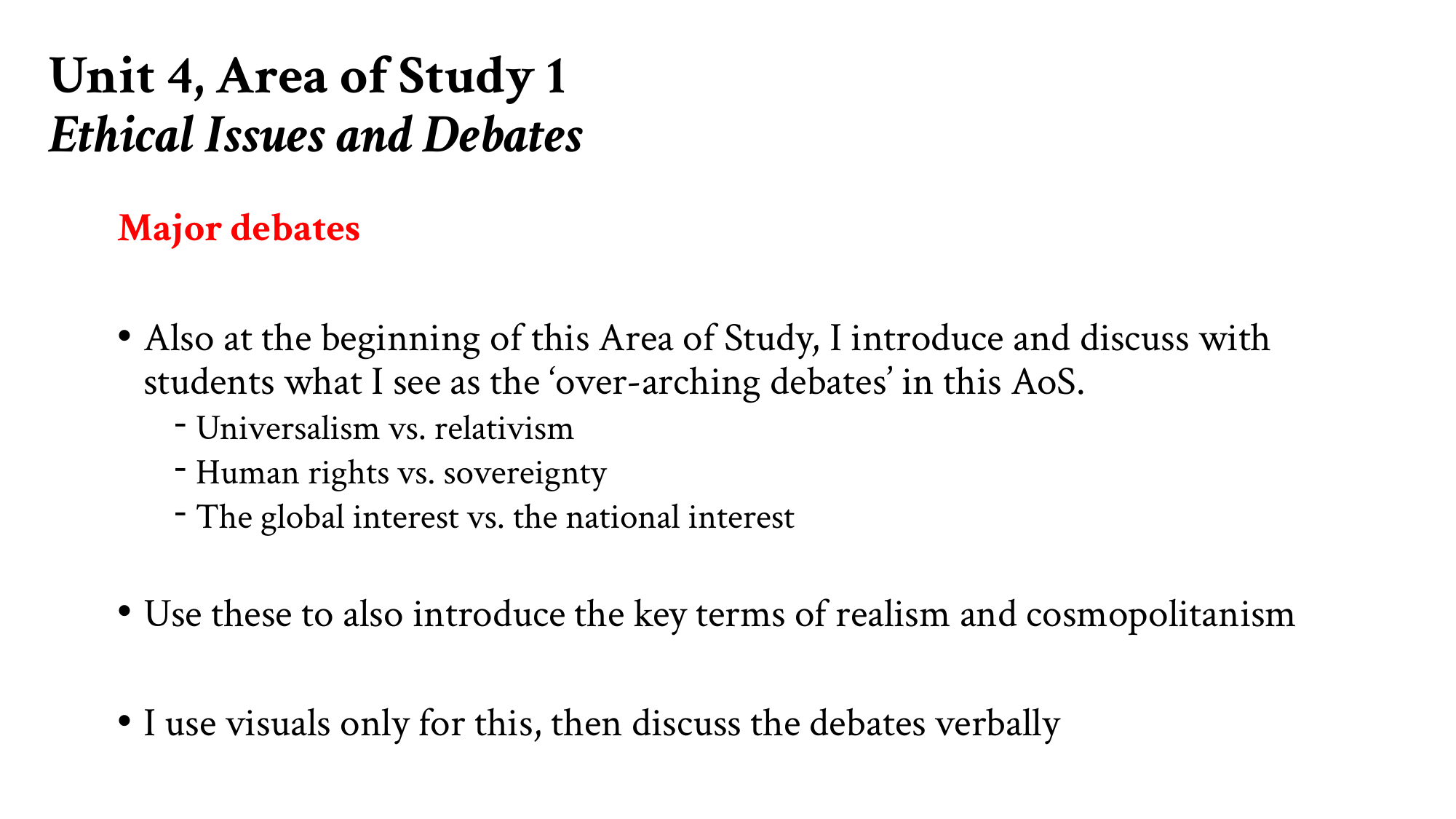

# Unit 4, Area of Study 1 Ethical Issues and Debates
Major debates

Also at the beginning of this Area of Study, I introduce and discuss with students what I see as the ‘over-arching debates’ in this AoS.
Universalism vs. relativism
Human rights vs. sovereignty
The global interest vs. the national interest

Use these to also introduce the key terms of realism and cosmopolitanism

I use visuals only for this, then discuss the debates verbally